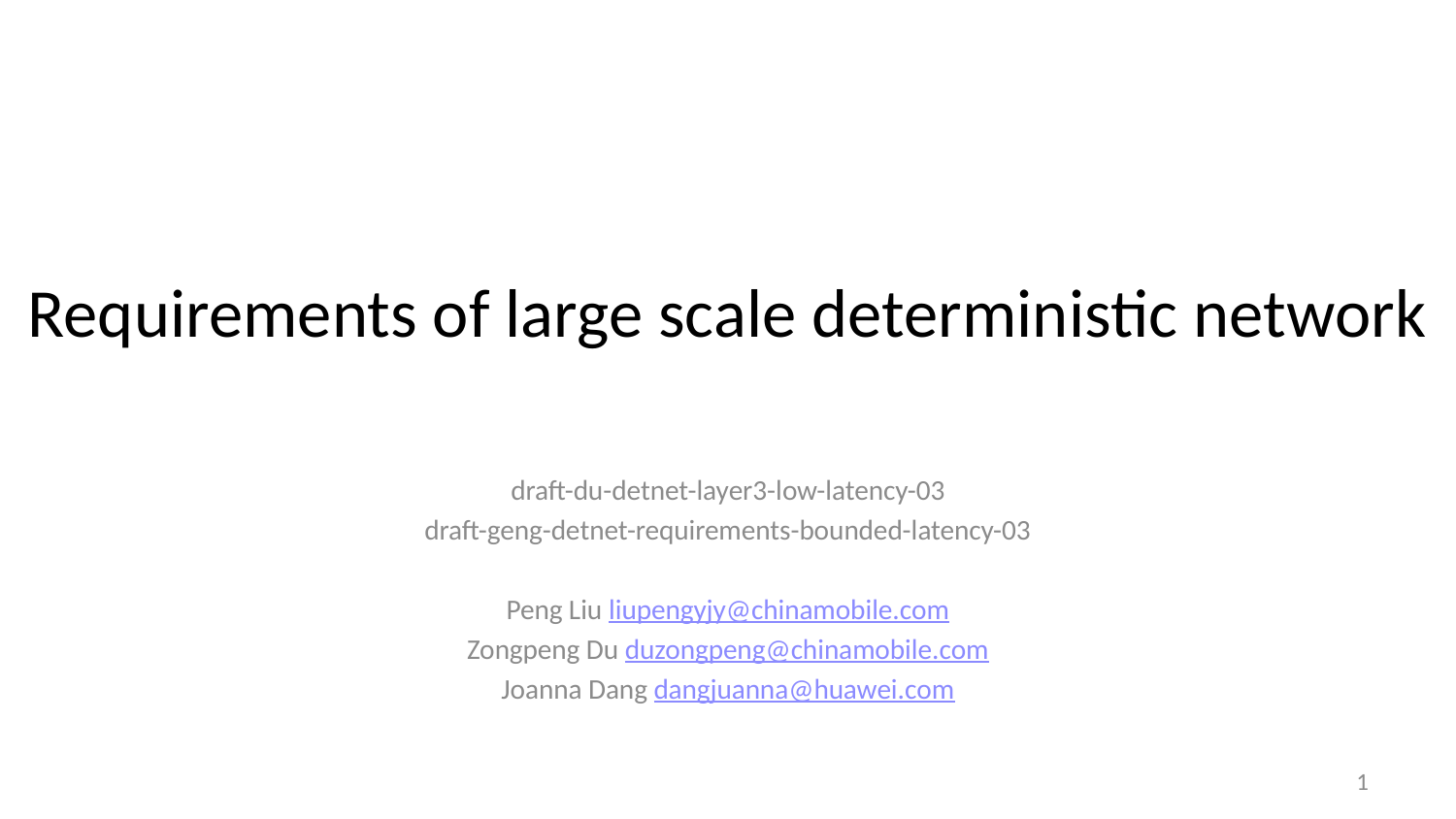

# Requirements of large scale deterministic network
draft-du-detnet-layer3-low-latency-03
draft-geng-detnet-requirements-bounded-latency-03

Peng Liu liupengyjy@chinamobile.com
Zongpeng Du duzongpeng@chinamobile.com
Joanna Dang dangjuanna@huawei.com

1